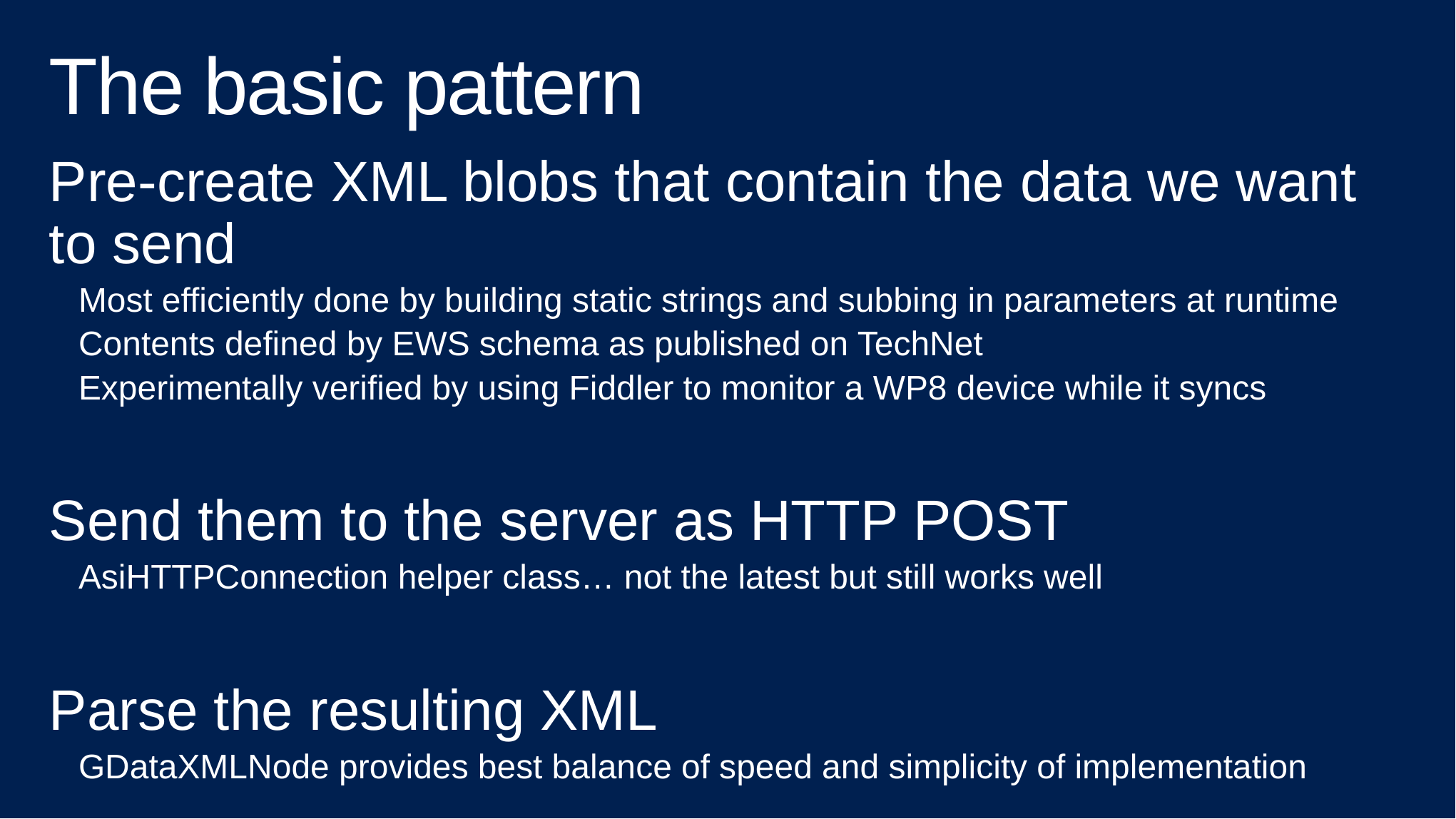

# The basic pattern
Pre-create XML blobs that contain the data we want to send
Most efficiently done by building static strings and subbing in parameters at runtime
Contents defined by EWS schema as published on TechNet
Experimentally verified by using Fiddler to monitor a WP8 device while it syncs

Send them to the server as HTTP POST
AsiHTTPConnection helper class… not the latest but still works well

Parse the resulting XML
GDataXMLNode provides best balance of speed and simplicity of implementation